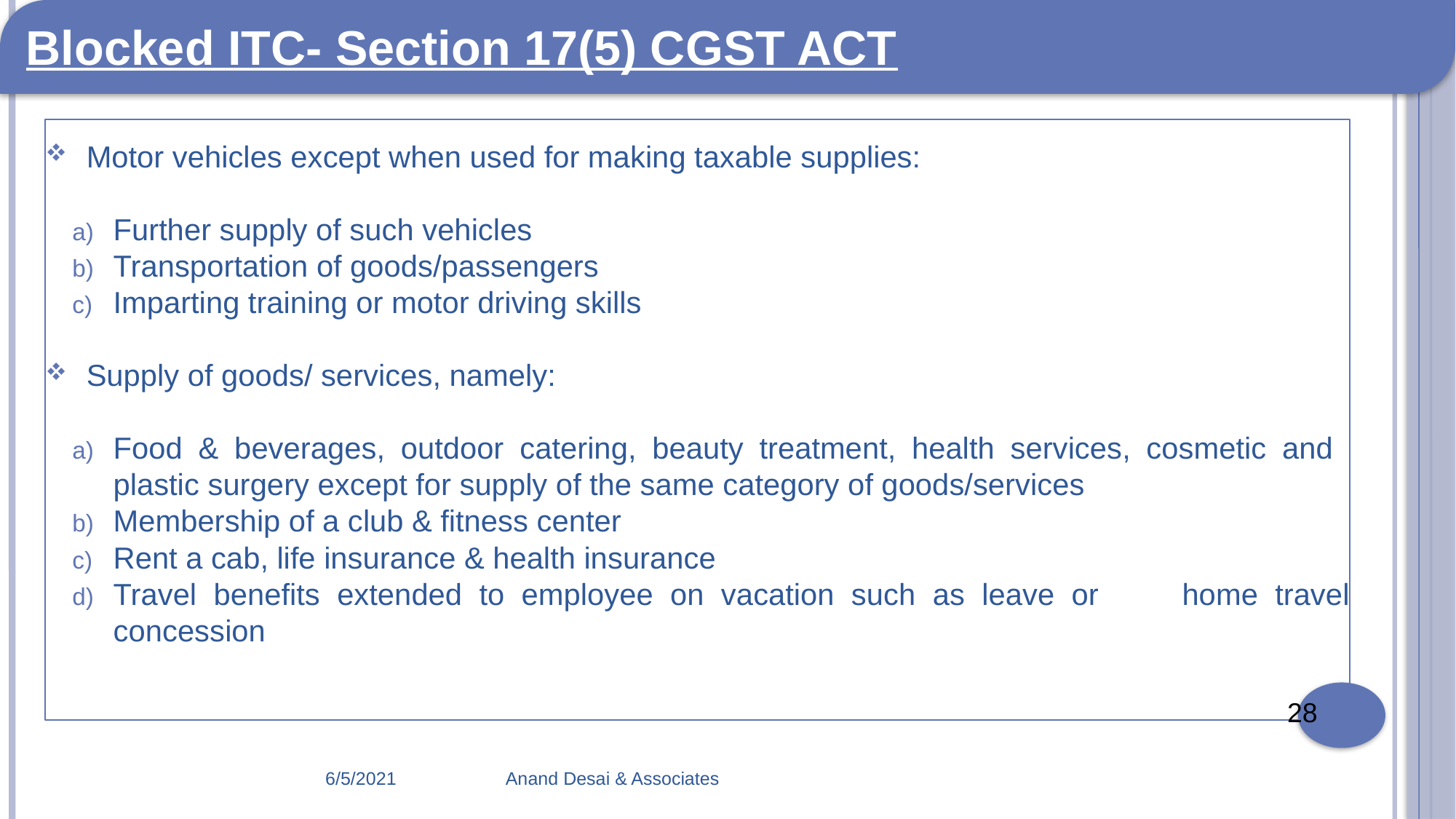

Blocked ITC- Section 17(5) CGST ACT
Motor vehicles except when used for making taxable supplies:

Further supply of such vehicles
Transportation of goods/passengers
Imparting training or motor driving skills

Supply of goods/ services, namely:

Food & beverages, outdoor catering, beauty treatment, health services, cosmetic and  plastic surgery except for supply of the same category of goods/services
Membership of a club & fitness center
Rent a cab, life insurance & health insurance
Travel benefits extended to employee on vacation such as leave or	home travel concession

28
6/5/2021
Anand Desai & Associates